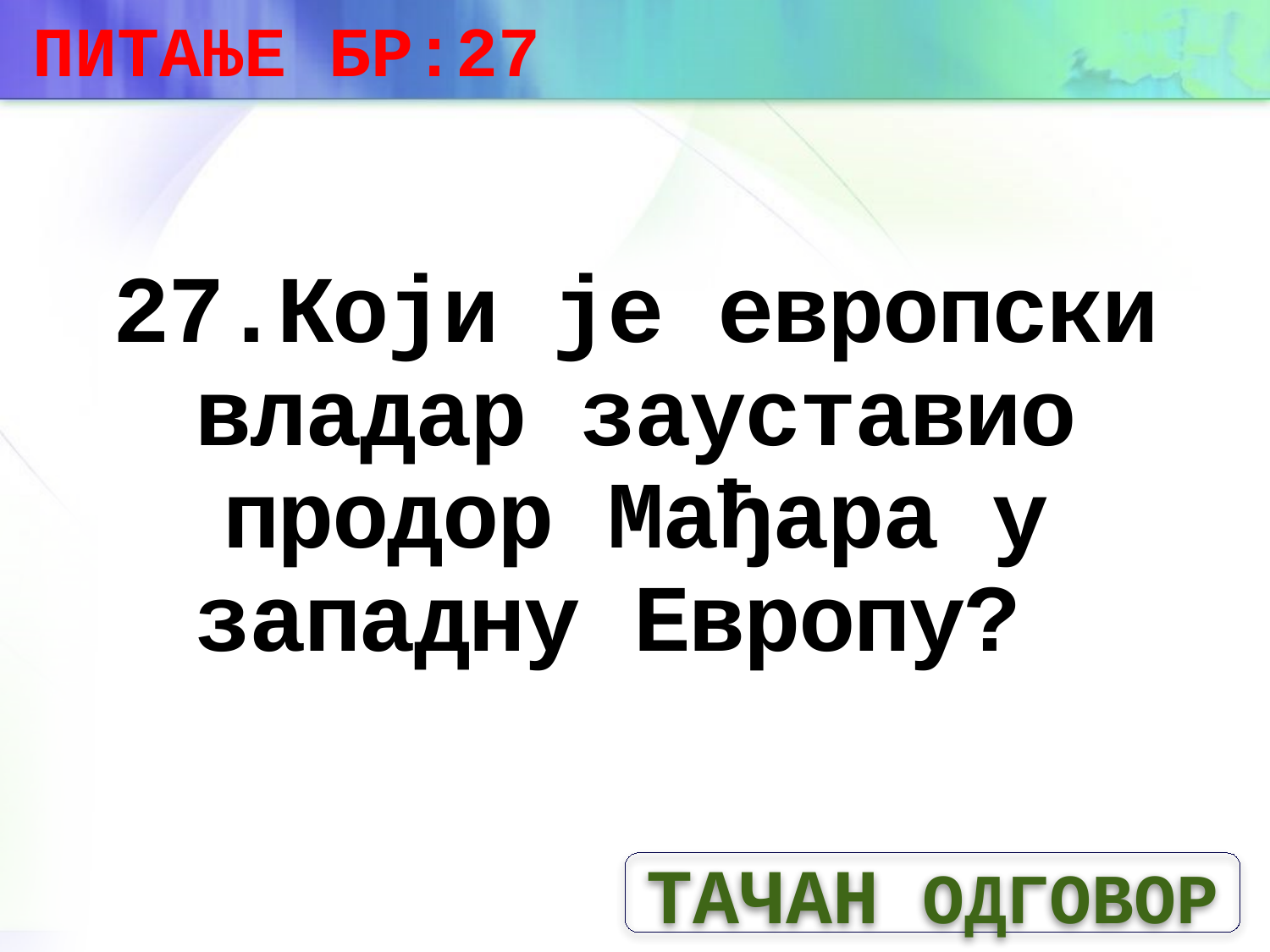

ПИТАЊЕ БР:27
# 27.Који је европски владар зауставио продор Мађара у западну Европу?
ТАЧАН ОДГОВОР